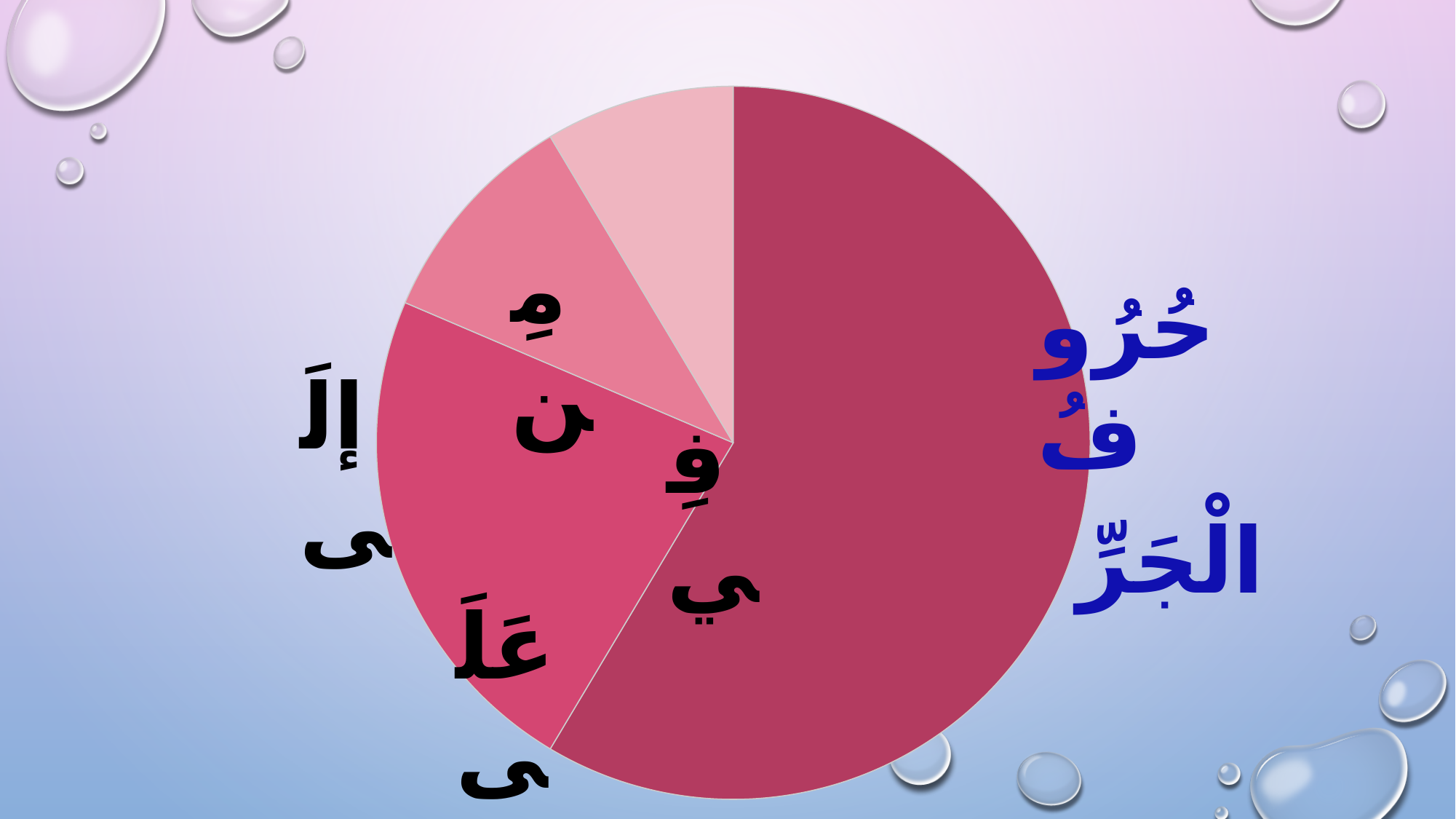

[unsupported chart]

مِن
حُرُوفُ
إلَى
فِي
الْجَرِّ
عَلَى